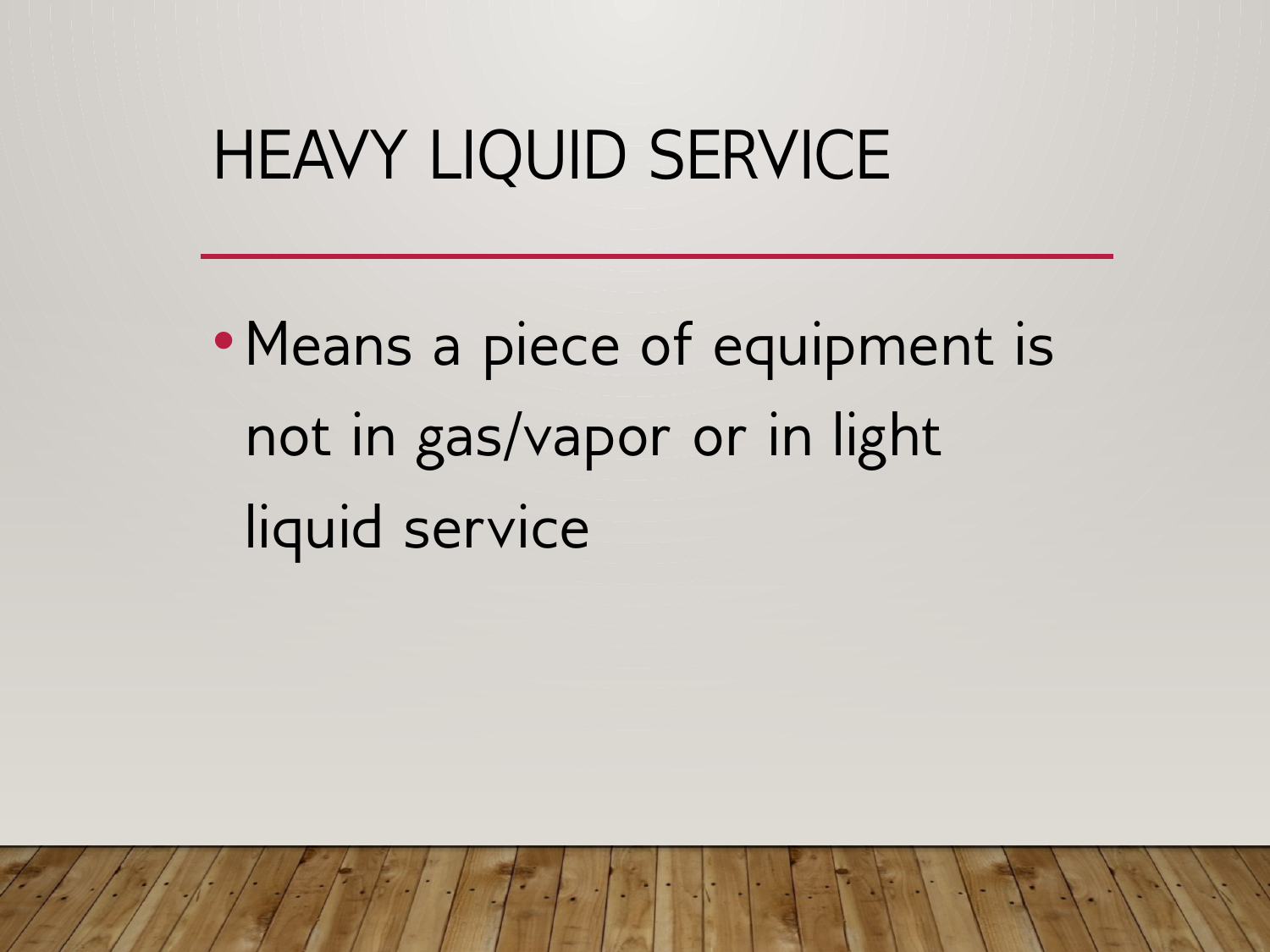

# Heavy liquid service
Means a piece of equipment is not in gas/vapor or in light liquid service